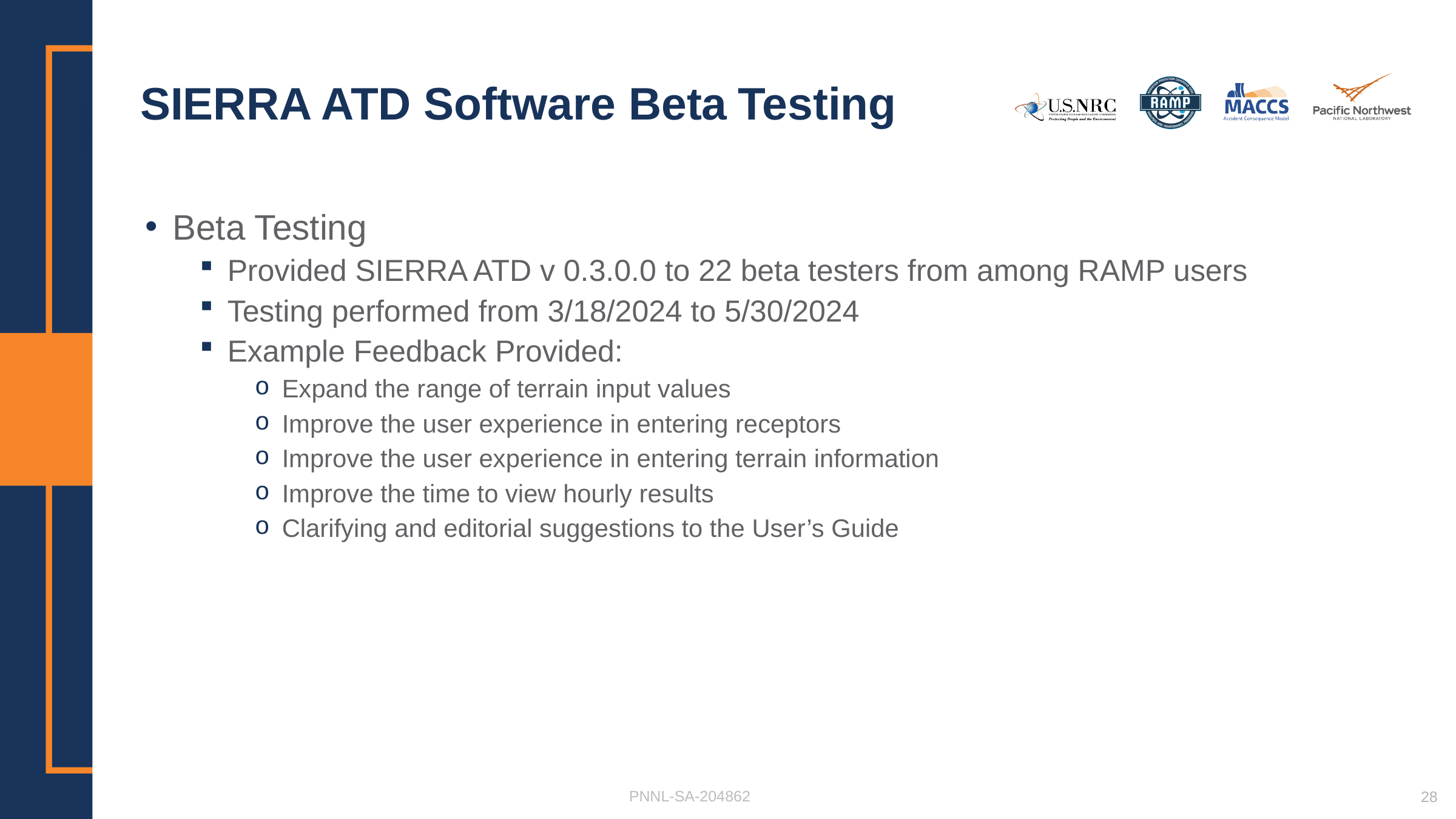

# SIERRA ATD Software Beta Testing
Beta Testing
Provided SIERRA ATD v 0.3.0.0 to 22 beta testers from among RAMP users
Testing performed from 3/18/2024 to 5/30/2024
Example Feedback Provided:
Expand the range of terrain input values
Improve the user experience in entering receptors
Improve the user experience in entering terrain information
Improve the time to view hourly results
Clarifying and editorial suggestions to the User’s Guide
PNNL-SA-204862
28